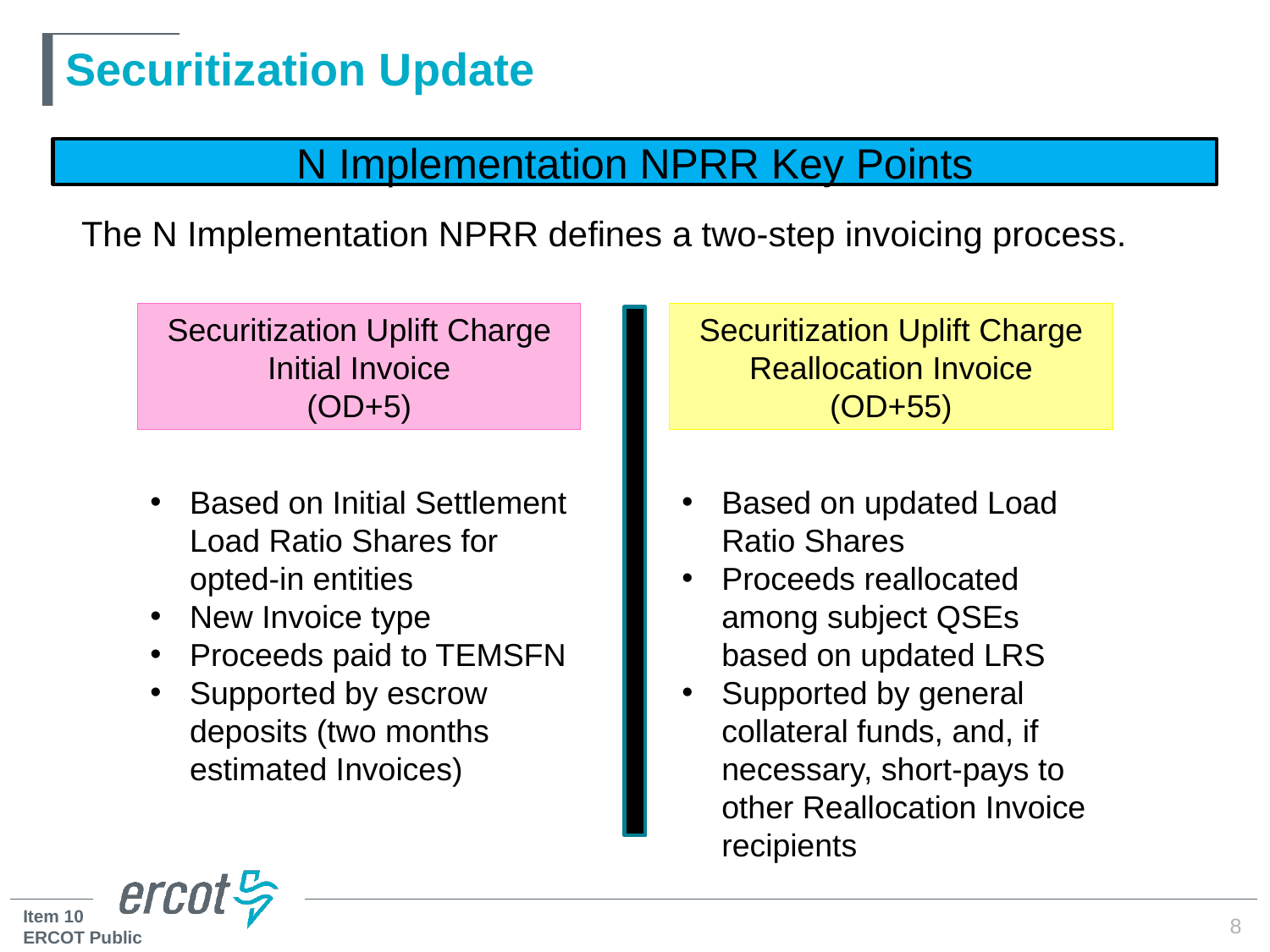

# Securitization Update
N Implementation NPRR Key Points
The N Implementation NPRR defines a two-step invoicing process.

Securitization Uplift Charge Initial Invoice
(OD+5)
Securitization Uplift Charge Reallocation Invoice
(OD+55)

Based on Initial Settlement Load Ratio Shares for opted-in entities
New Invoice type
Proceeds paid to TEMSFN
Supported by escrow deposits (two months estimated Invoices)

Based on updated Load Ratio Shares
Proceeds reallocated among subject QSEs based on updated LRS
Supported by general collateral funds, and, if necessary, short-pays to other Reallocation Invoice recipients

8